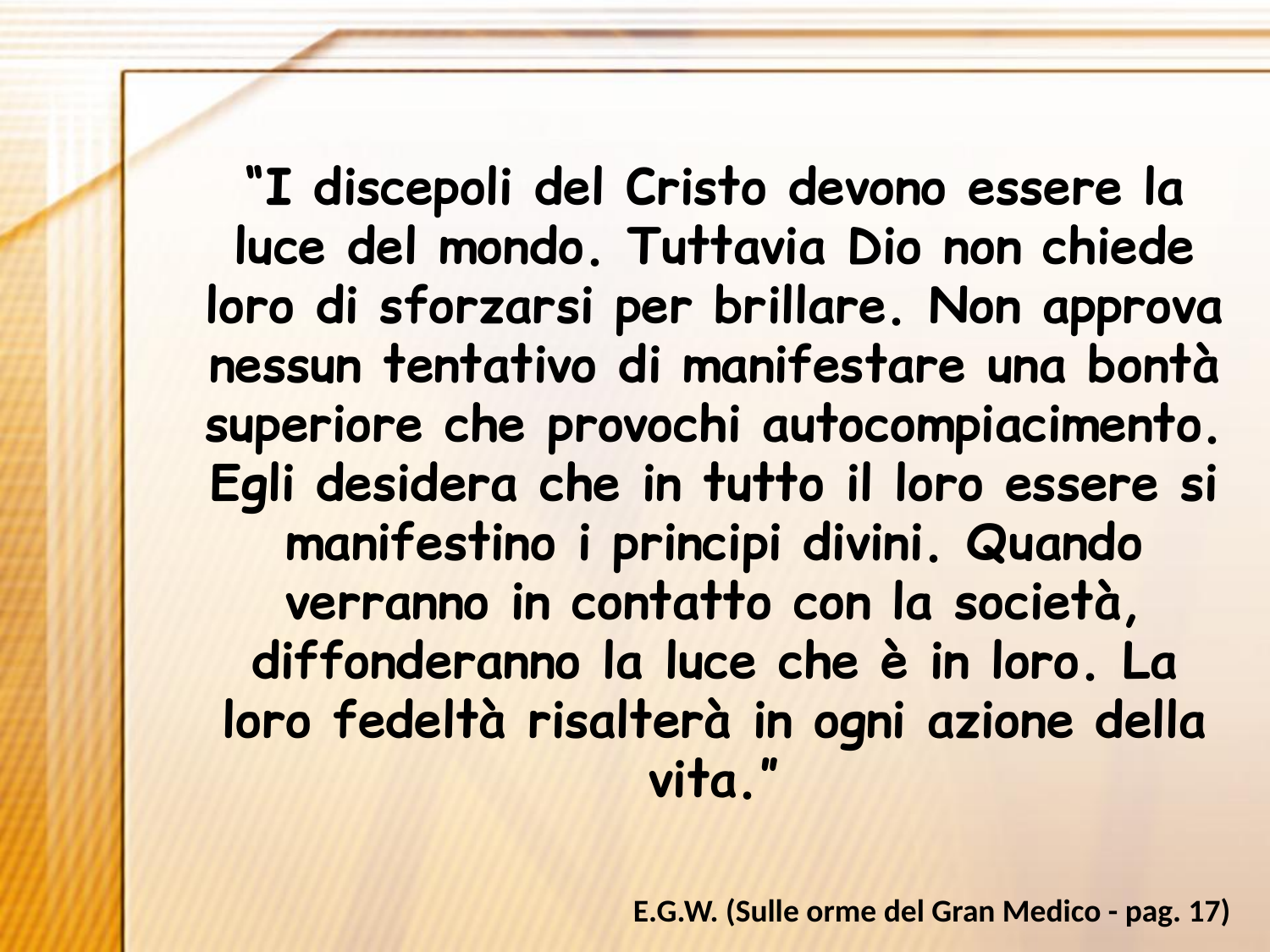

“I discepoli del Cristo devono essere la luce del mondo. Tuttavia Dio non chiede loro di sforzarsi per brillare. Non approva nessun tentativo di manifestare una bontà superiore che provochi autocompiacimento. Egli desidera che in tutto il loro essere si manifestino i principi divini. Quando verranno in contatto con la società, diffonderanno la luce che è in loro. La loro fedeltà risalterà in ogni azione della vita.”
E.G.W. (Sulle orme del Gran Medico - pag. 17)